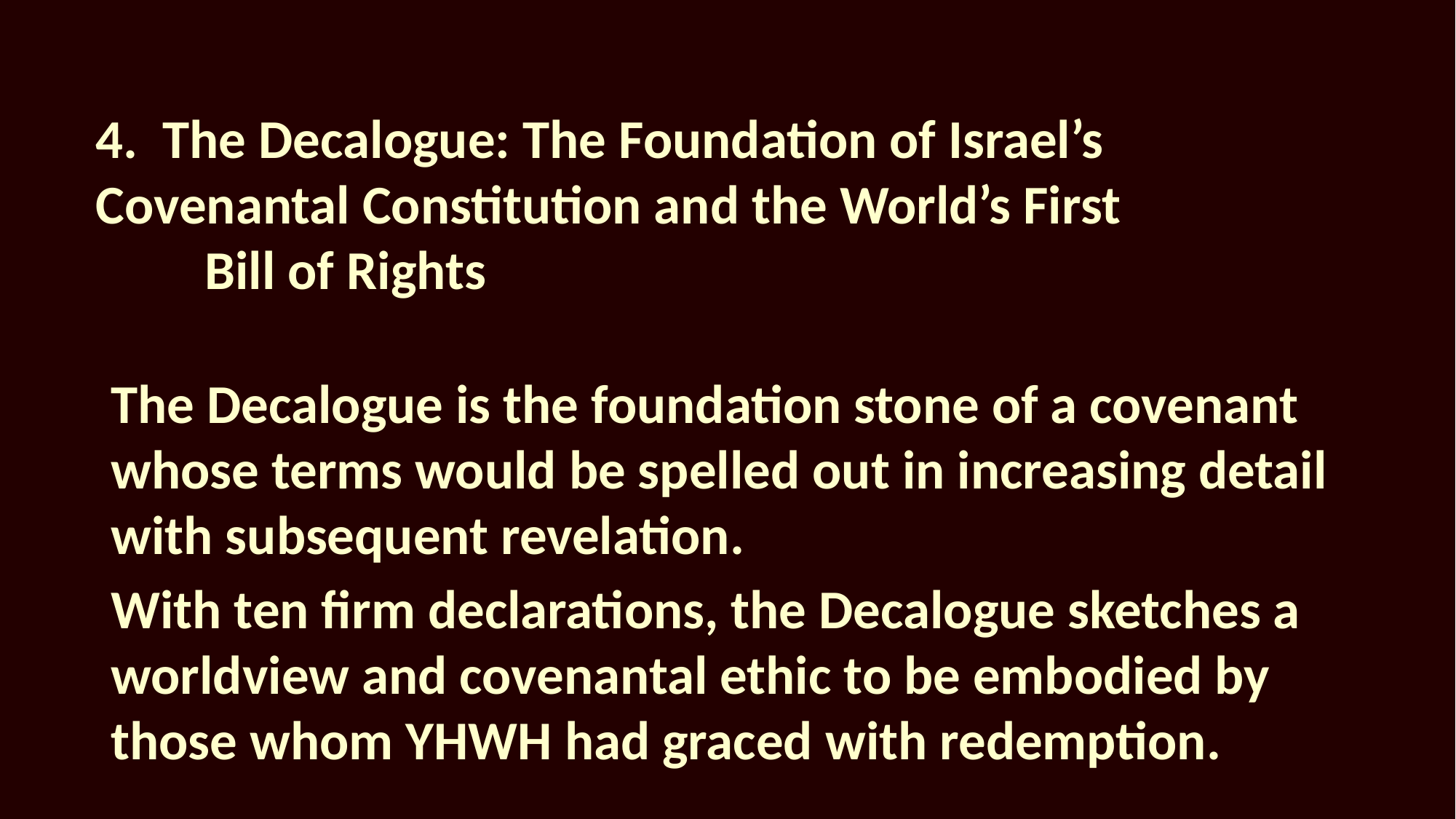

# 4.  The Decalogue: The Foundation of Israel’s 	Covenantal Constitution and the World’s First Bill of Rights
The Decalogue is the foundation stone of a covenant whose terms would be spelled out in increasing detail with subsequent revelation.
With ten firm declarations, the Decalogue sketches a worldview and covenantal ethic to be embodied by those whom YHWH had graced with redemption.